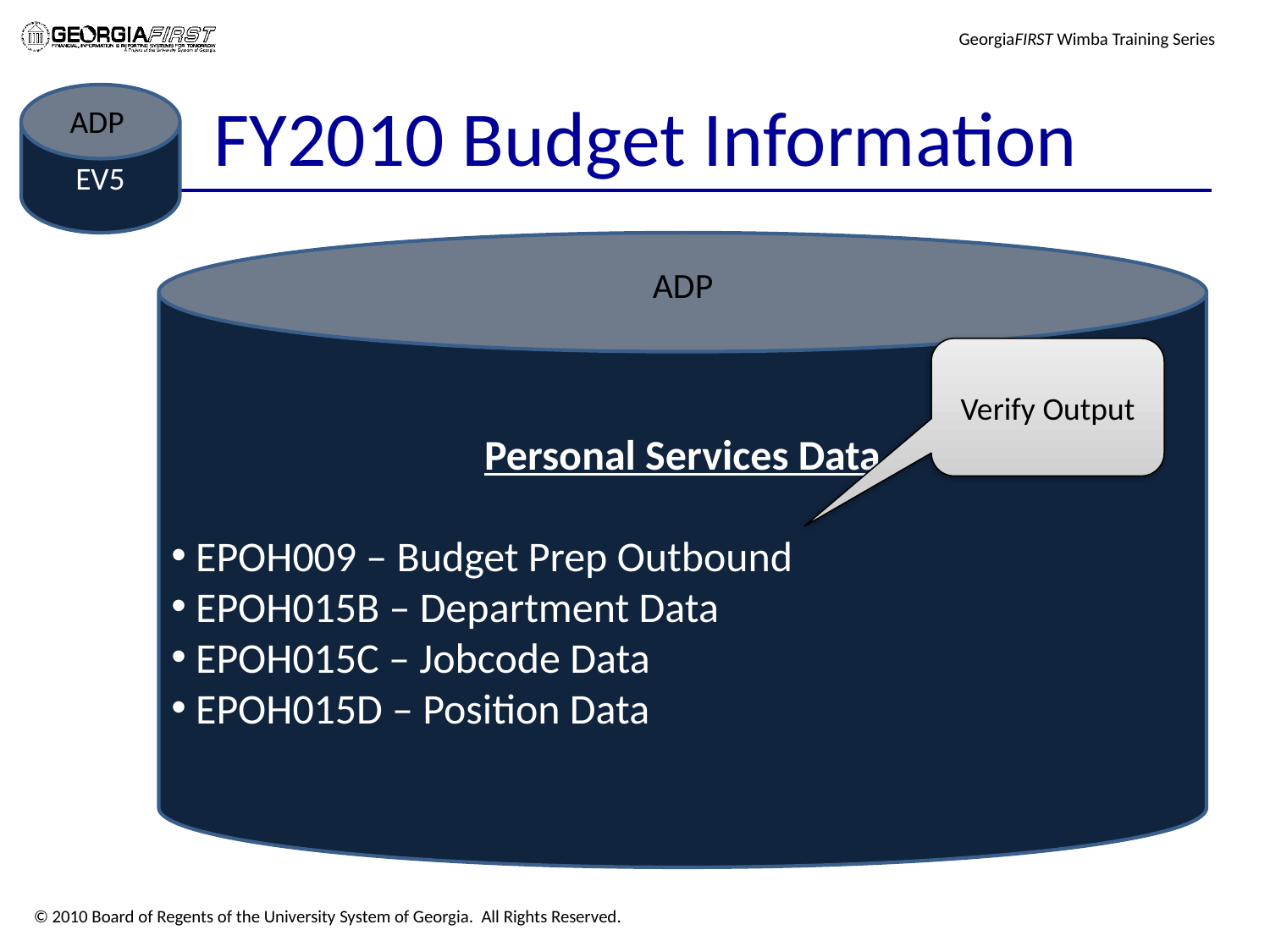

# FY2010 Budget Information
EV5
ADP
Personal Services Data

 EPOH009 – Budget Prep Outbound
 EPOH015B – Department Data
 EPOH015C – Jobcode Data
 EPOH015D – Position Data
ADP
Verify Output